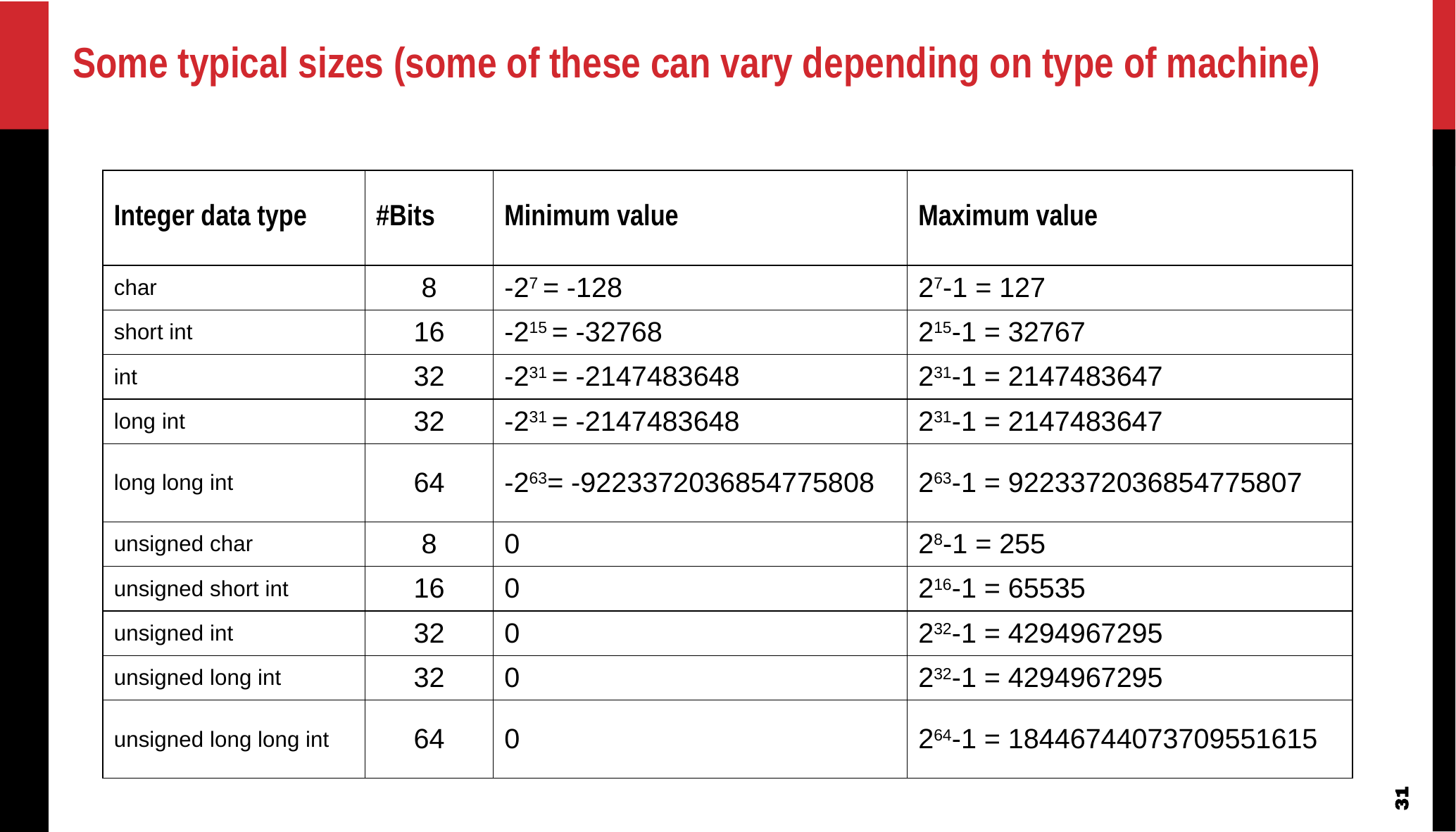

# Some typical sizes (some of these can vary depending on type of machine)
| Integer data type | #Bits | Minimum value | Maximum value |
| --- | --- | --- | --- |
| char | 8 | -27 = -128 | 27-1 = 127 |
| short int | 16 | -215 = -32768 | 215-1 = 32767 |
| int | 32 | -231 = -2147483648 | 231-1 = 2147483647 |
| long int | 32 | -231 = -2147483648 | 231-1 = 2147483647 |
| long long int | 64 | -263= -9223372036854775808 | 263-1 = 9223372036854775807 |
| unsigned char | 8 | 0 | 28-1 = 255 |
| unsigned short int | 16 | 0 | 216-1 = 65535 |
| unsigned int | 32 | 0 | 232-1 = 4294967295 |
| unsigned long int | 32 | 0 | 232-1 = 4294967295 |
| unsigned long long int | 64 | 0 | 264-1 = 18446744073709551615 |
31